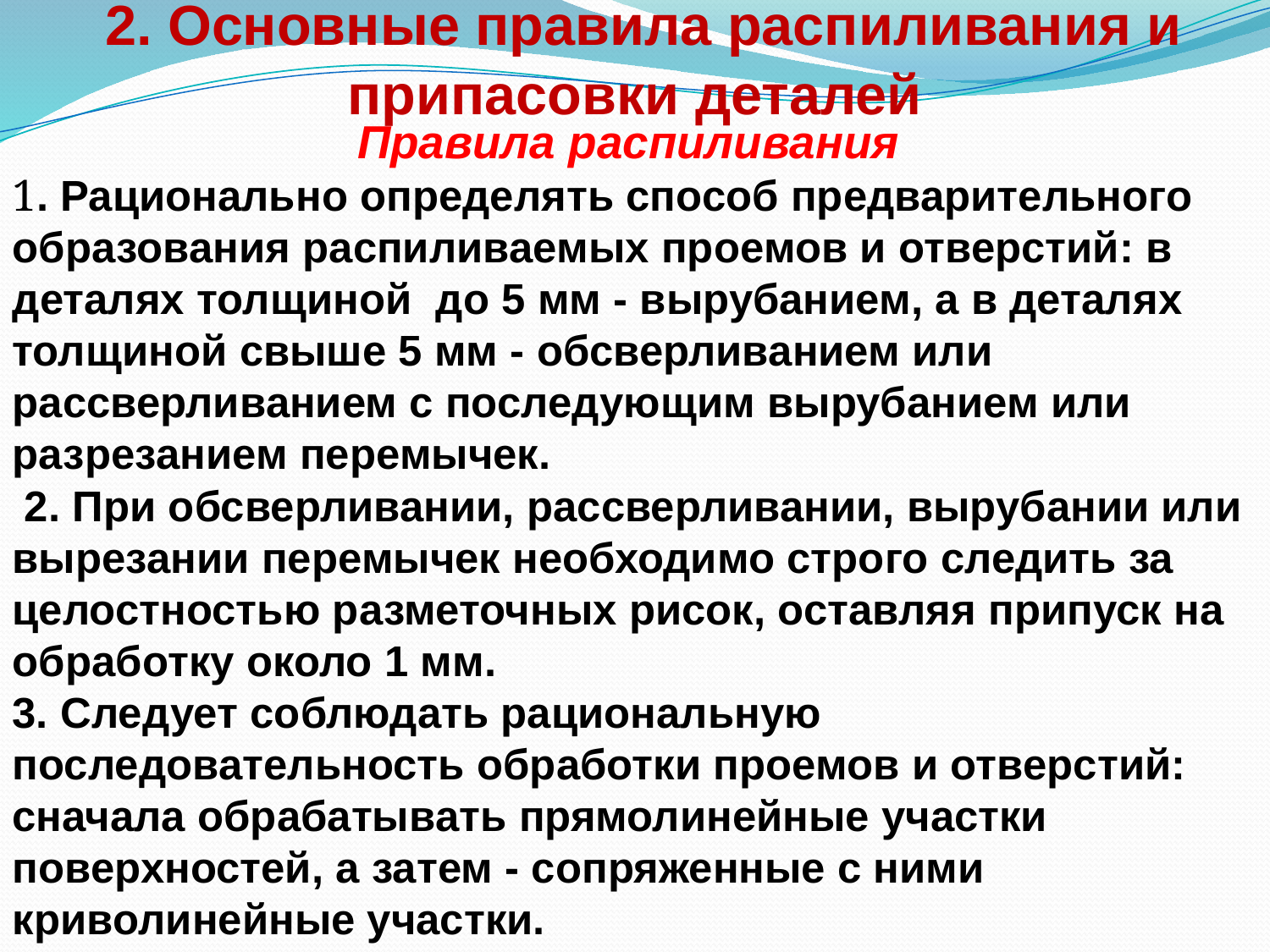

# 2. Основные правила распиливания и припасовки деталей
Правила распиливания
1. Рационально определять способ предварительного образования распиливаемых проемов и отверстий: в деталях толщиной  до 5 мм - вырубанием, а в деталях толщиной свыше 5 мм - обсверливанием или рассверливанием с последующим вырубанием или разрезанием перемычек.
 2. При обсверливании, рассверливании, вырубании или вырезании перемычек необходимо строго следить за целостностью разметочных рисок, оставляя припуск на обработку около 1 мм.
3. Следует соблюдать рациональную последовательность обработки проемов и отверстий: сначала обрабатывать прямолинейные участки поверхностей, а затем - сопряженные с ними криволинейные участки.